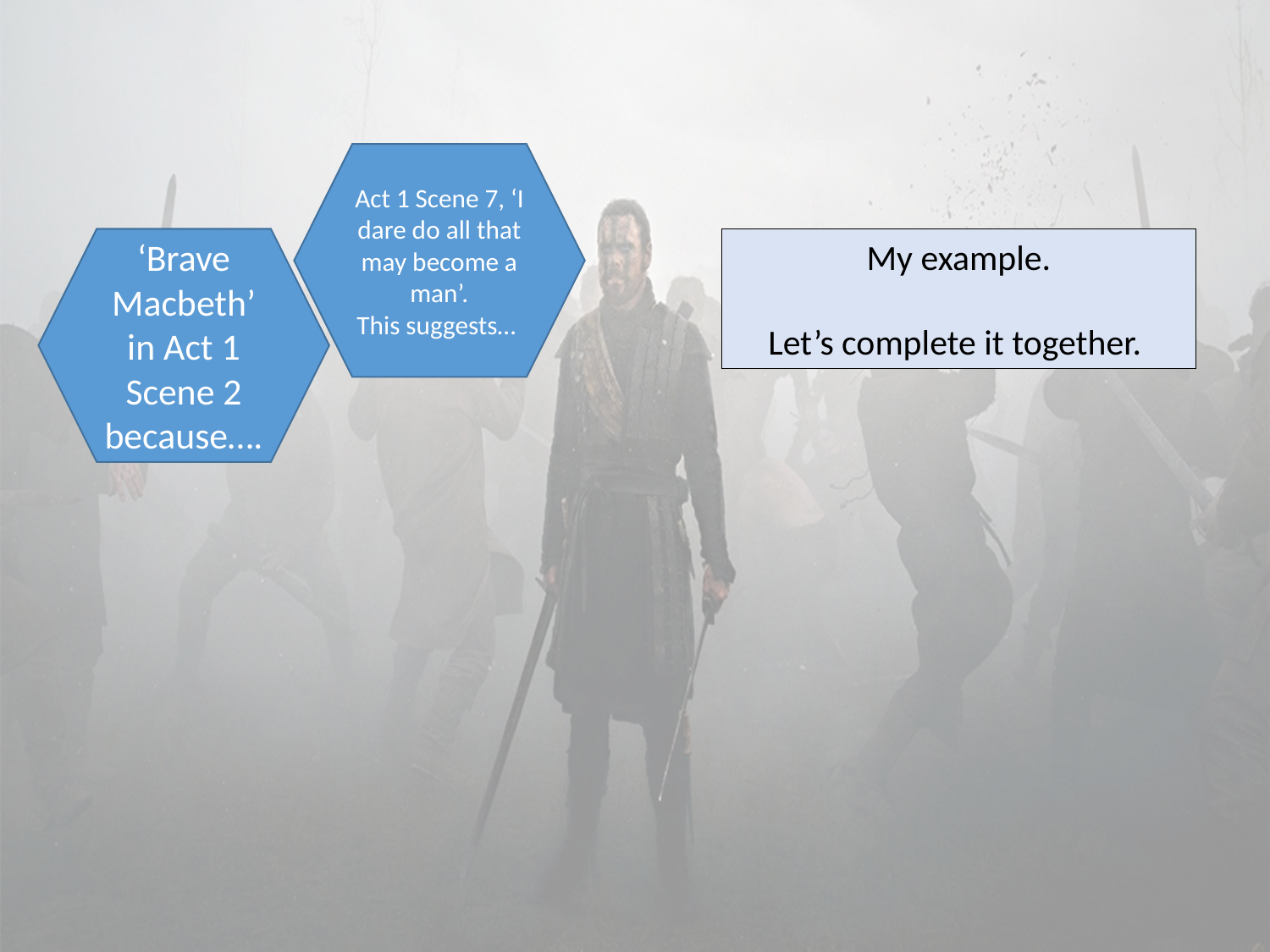

Act 1 Scene 7, ‘I dare do all that may become a man’.
This suggests…
‘Brave Macbeth’ in Act 1 Scene 2 because….
My example.

Let’s complete it together.